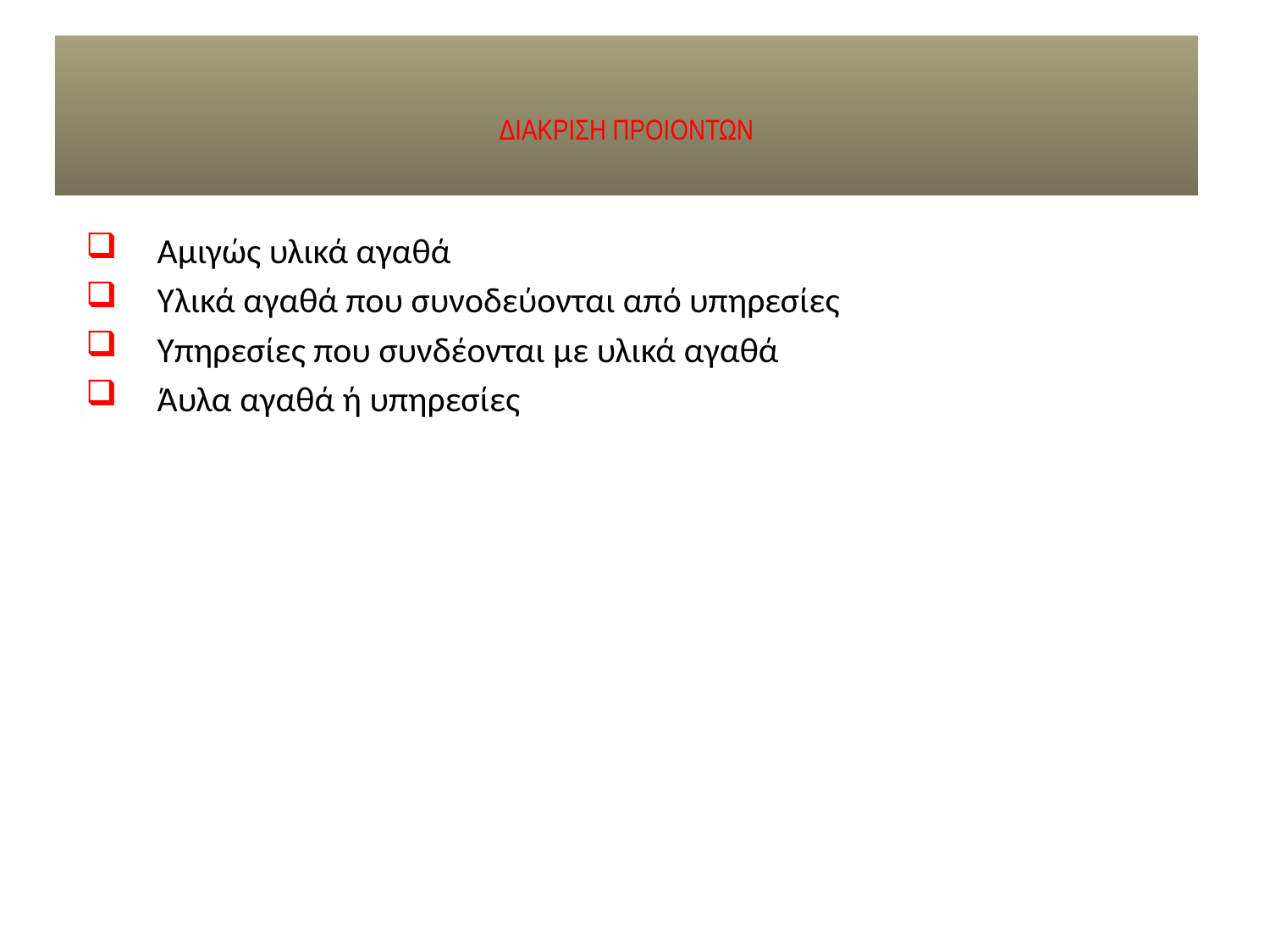

# ΔΙΑΚΡΙΣΗ ΠΡΟΙΟΝΤΩΝ
Αμιγώς υλικά αγαθά
Υλικά αγαθά που συνοδεύονται από υπηρεσίες
Υπηρεσίες που συνδέονται με υλικά αγαθά
Άυλα αγαθά ή υπηρεσίες